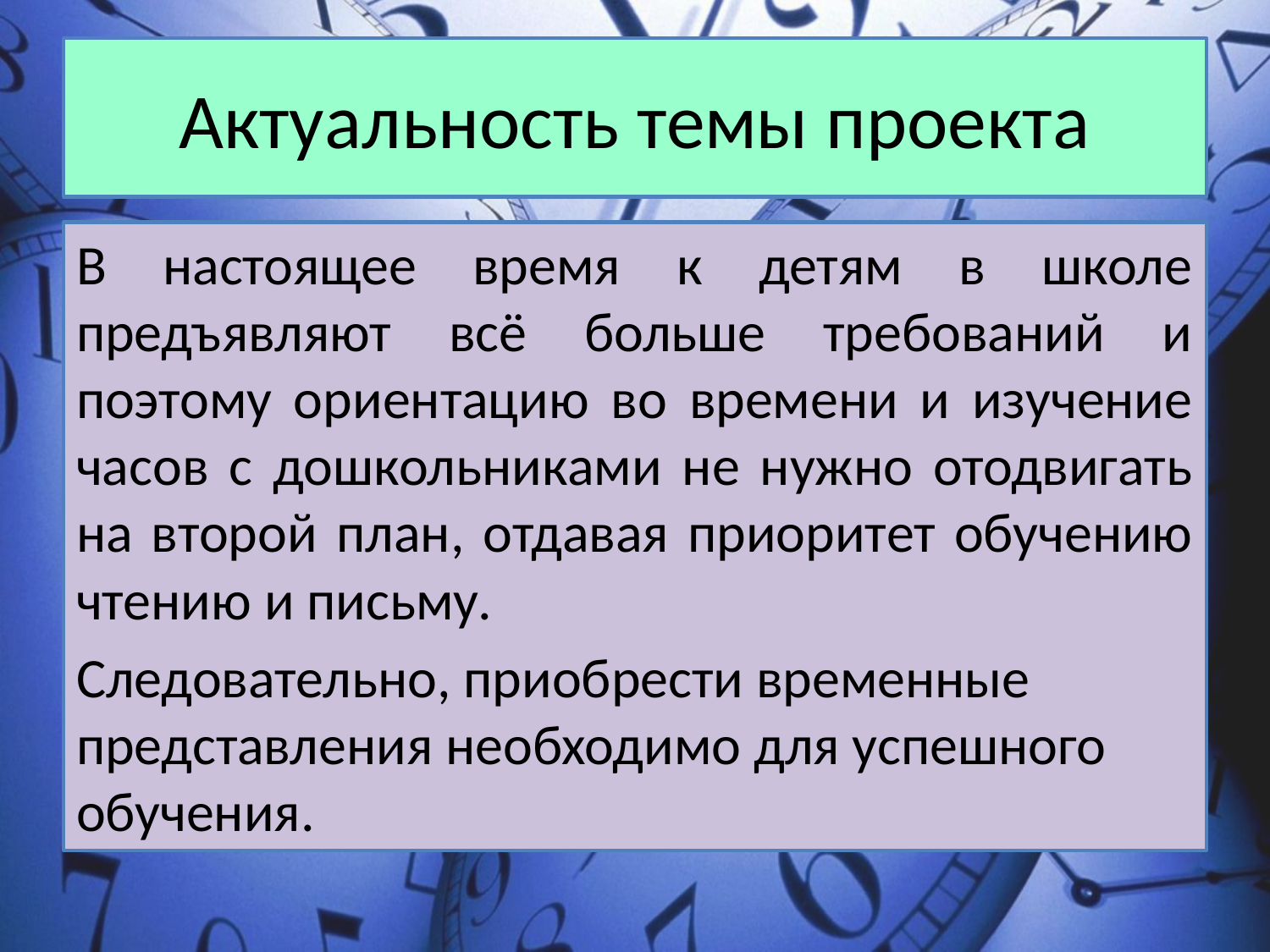

# Актуальность темы проекта
В настоящее время к детям в школе предъявляют всё больше требований и поэтому ориентацию во времени и изучение часов с дошкольниками не нужно отодвигать на второй план, отдавая приоритет обучению чтению и письму.
Следовательно, приобрести временные представления необходимо для успешного обучения.